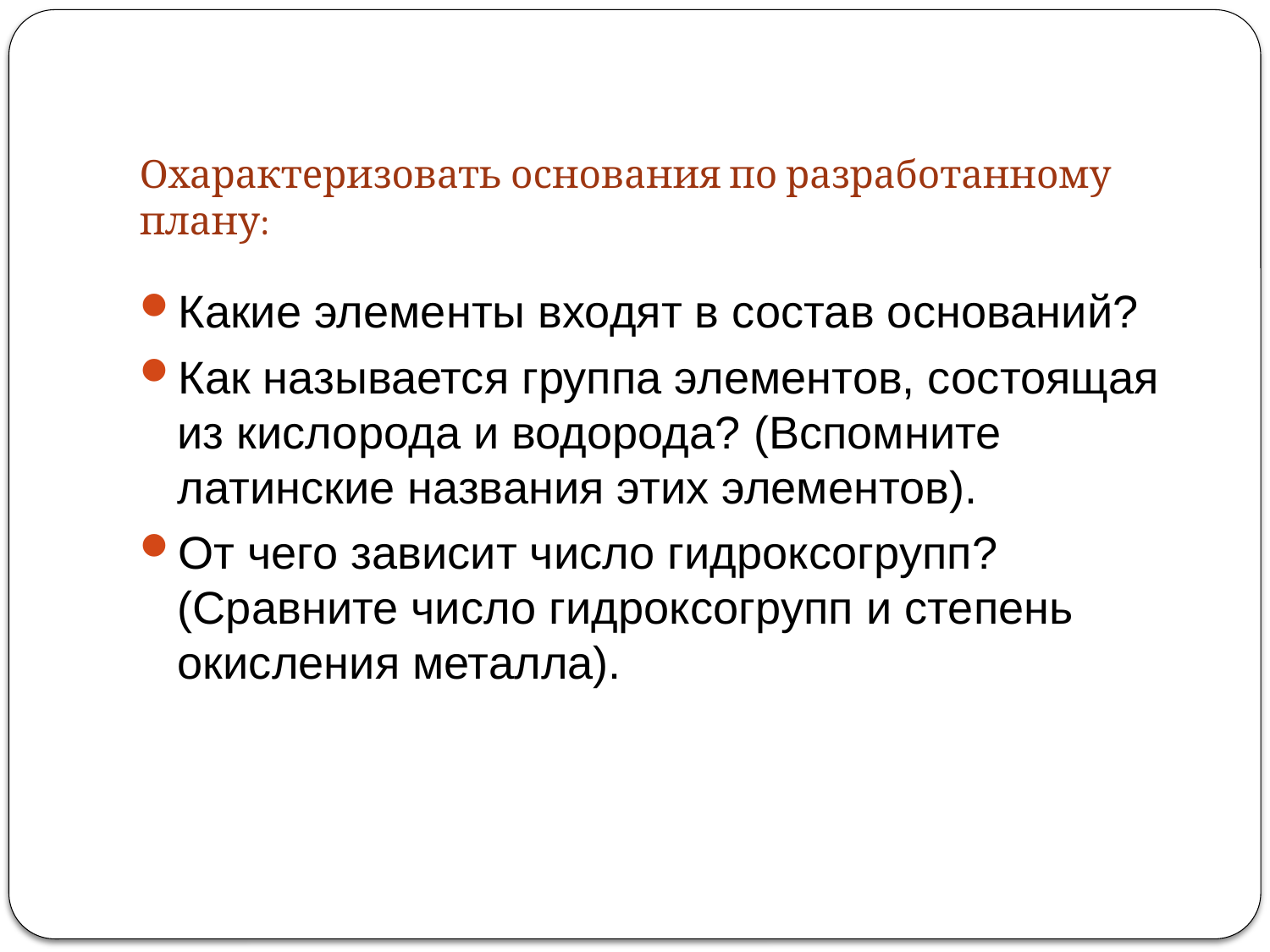

# Охарактеризовать основания по разработанному плану:

Какие элементы входят в состав оснований?
Как называется группа элементов, состоящая из кислорода и водорода? (Вспомните латинские названия этих элементов).
От чего зависит число гидроксогрупп? (Сравните число гидроксогрупп и степень окисления металла).